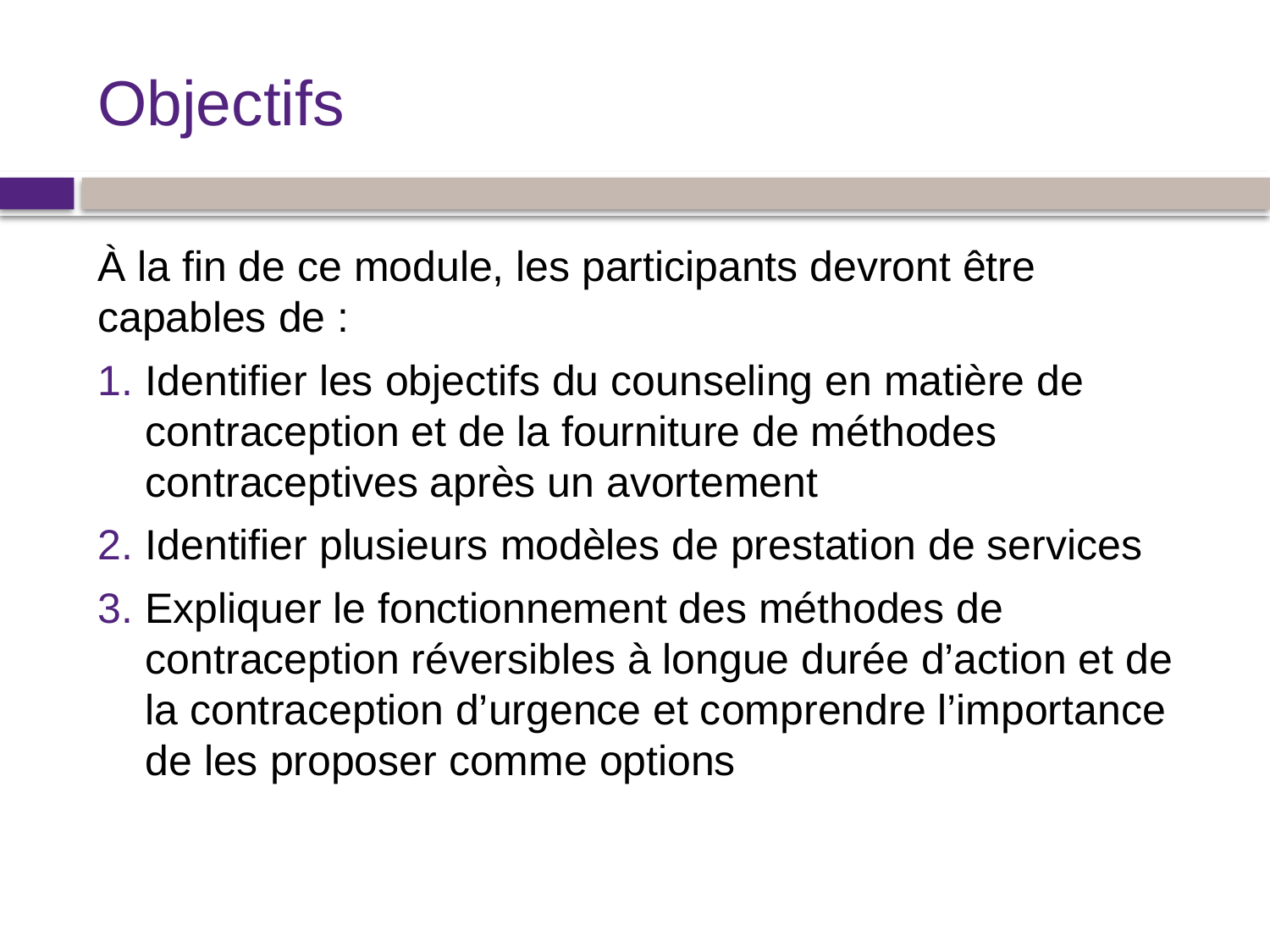

# Objectifs
À la fin de ce module, les participants devront être capables de :
Identifier les objectifs du counseling en matière de contraception et de la fourniture de méthodes contraceptives après un avortement
Identifier plusieurs modèles de prestation de services
Expliquer le fonctionnement des méthodes de contraception réversibles à longue durée d’action et de la contraception d’urgence et comprendre l’importance de les proposer comme options